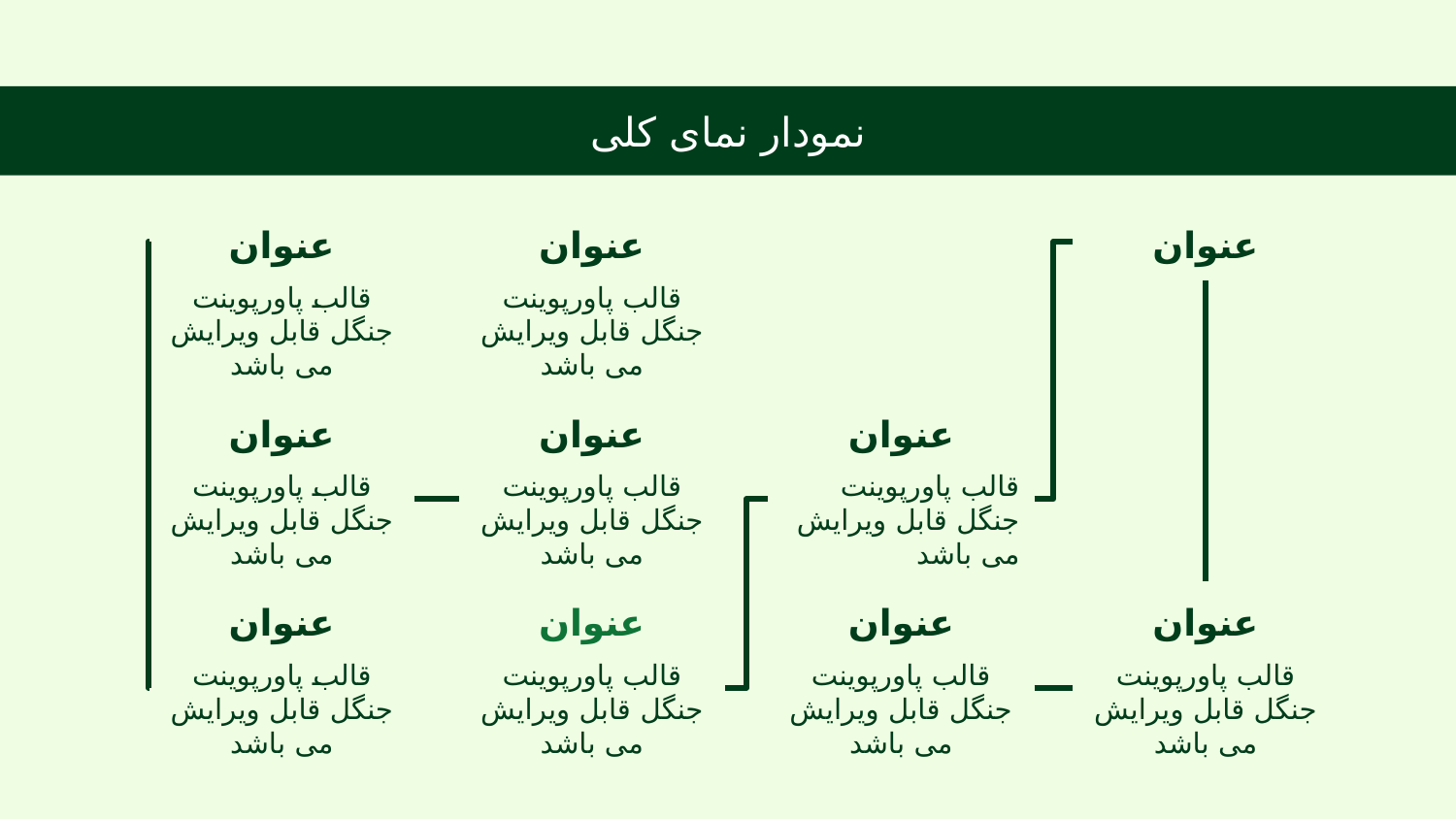

# نمودار نمای کلی
عنوان
عنوان
عنوان
قالب پاورپوینت جنگل قابل ویرایش می باشد
قالب پاورپوینت جنگل قابل ویرایش می باشد
عنوان
عنوان
عنوان
قالب پاورپوینت جنگل قابل ویرایش می باشد
قالب پاورپوینت جنگل قابل ویرایش می باشد
قالب پاورپوینت جنگل قابل ویرایش می باشد
عنوان
عنوان
عنوان
عنوان
قالب پاورپوینت جنگل قابل ویرایش می باشد
قالب پاورپوینت جنگل قابل ویرایش می باشد
قالب پاورپوینت جنگل قابل ویرایش می باشد
قالب پاورپوینت جنگل قابل ویرایش می باشد